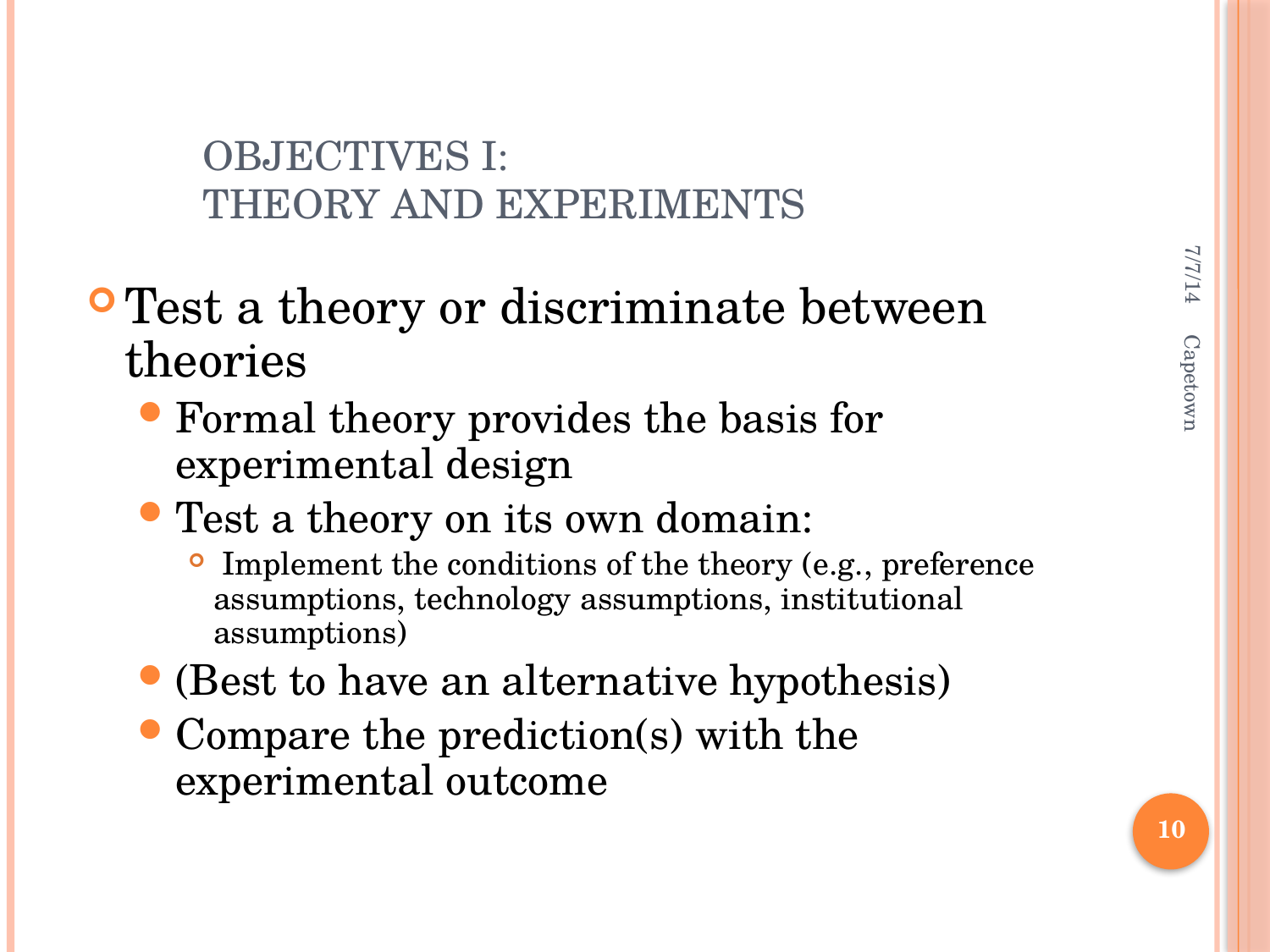

# Objectives I: Theory and experiments
7/7/14
Test a theory or discriminate between theories
Formal theory provides the basis for experimental design
Test a theory on its own domain:
 Implement the conditions of the theory (e.g., preference assumptions, technology assumptions, institutional assumptions)
(Best to have an alternative hypothesis)
Compare the prediction(s) with the experimental outcome
Capetown
10